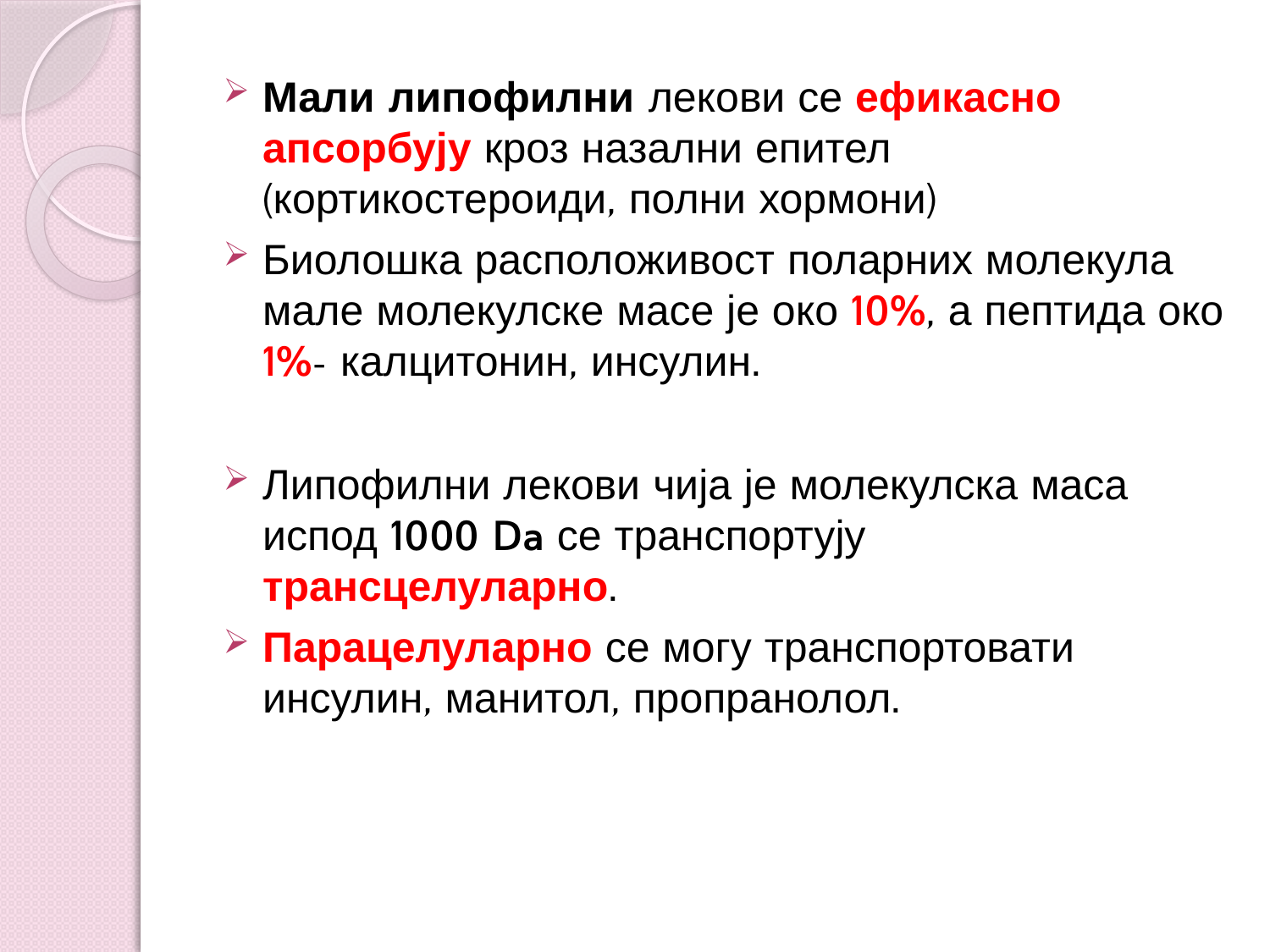

Мали липофилни лекови се ефикасно апсорбују кроз назални епител (кортикостероиди, полни хормони)
Биолошка расположивост поларних молекула мале молекулске масе је око 10%, а пептида око 1%- калцитонин, инсулин.

Липофилни лекови чија је молекулска маса испод 1000 Da се транспортују трансцелуларно.
Парацелуларно се могу транспортовати инсулин, манитол, пропранолол.